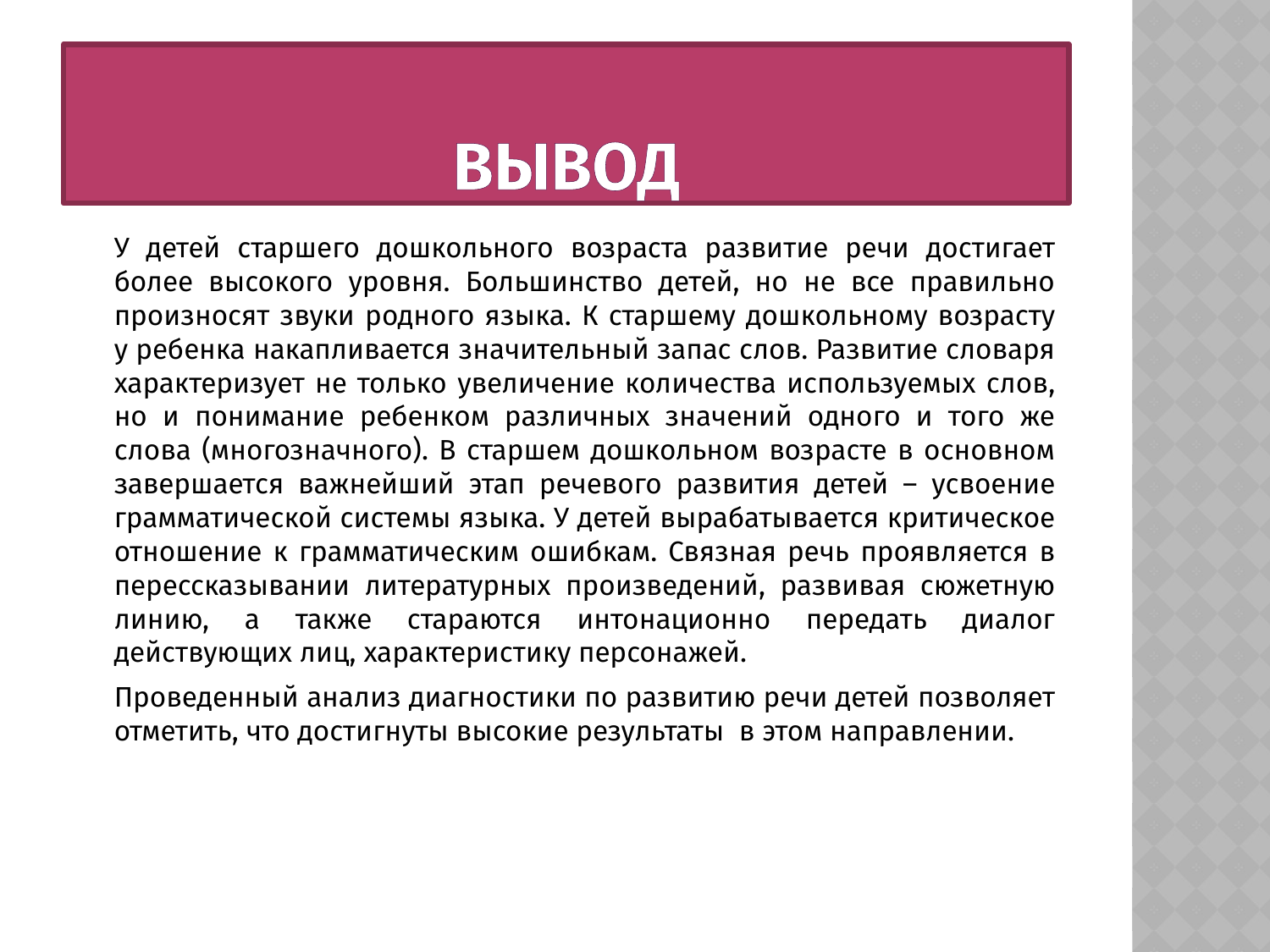

# вывод
	У детей старшего дошкольного возраста развитие речи достигает более высокого уровня. Большинство детей, но не все правильно произносят звуки родного языка. К старшему дошкольному возрасту у ребенка накапливается значительный запас слов. Развитие словаря характеризует не только увеличение количества используемых слов, но и понимание ребенком различных значений одного и того же слова (многозначного). В старшем дошкольном возрасте в основном завершается важнейший этап речевого развития детей – усвоение грамматической системы языка. У детей вырабатывается критическое отношение к грамматическим ошибкам. Связная речь проявляется в перессказывании литературных произведений, развивая сюжетную линию, а также стараются интонационно передать диалог действующих лиц, характеристику персонажей.
	Проведенный анализ диагностики по развитию речи детей позволяет отметить, что достигнуты высокие результаты  в этом направлении.